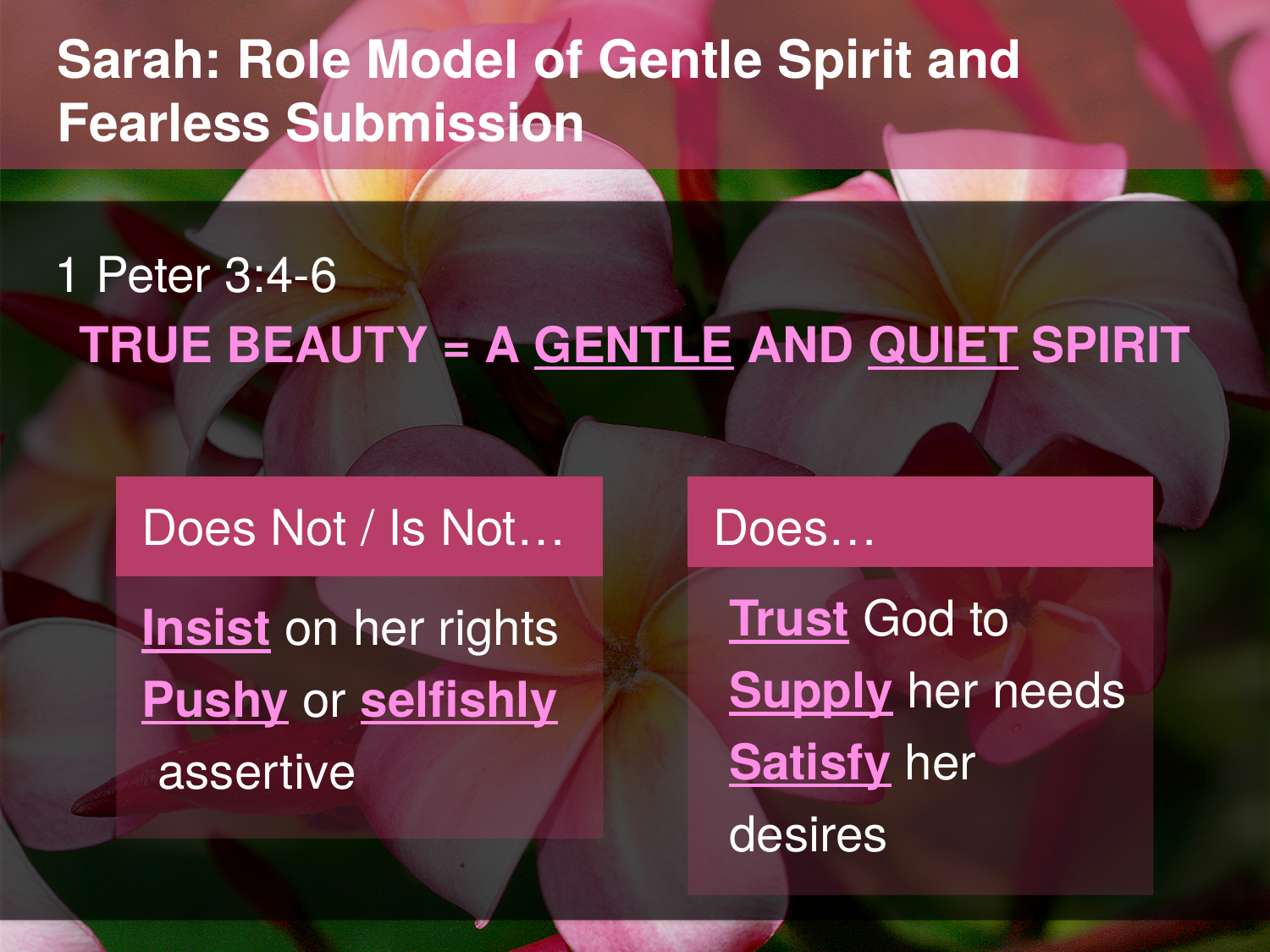

Sarah: Role Model of Gentle Spirit and Fearless Submission

1 Peter 3:4-6
TRUE BEAUTY = A GENTLE AND QUIET SPIRIT
| Does Not / Is Not… |
| --- |
| Insist on her rights Pushy or selfishly assertive |
| Does… |
| --- |
| Trust God to Supply her needs Satisfy her desires |